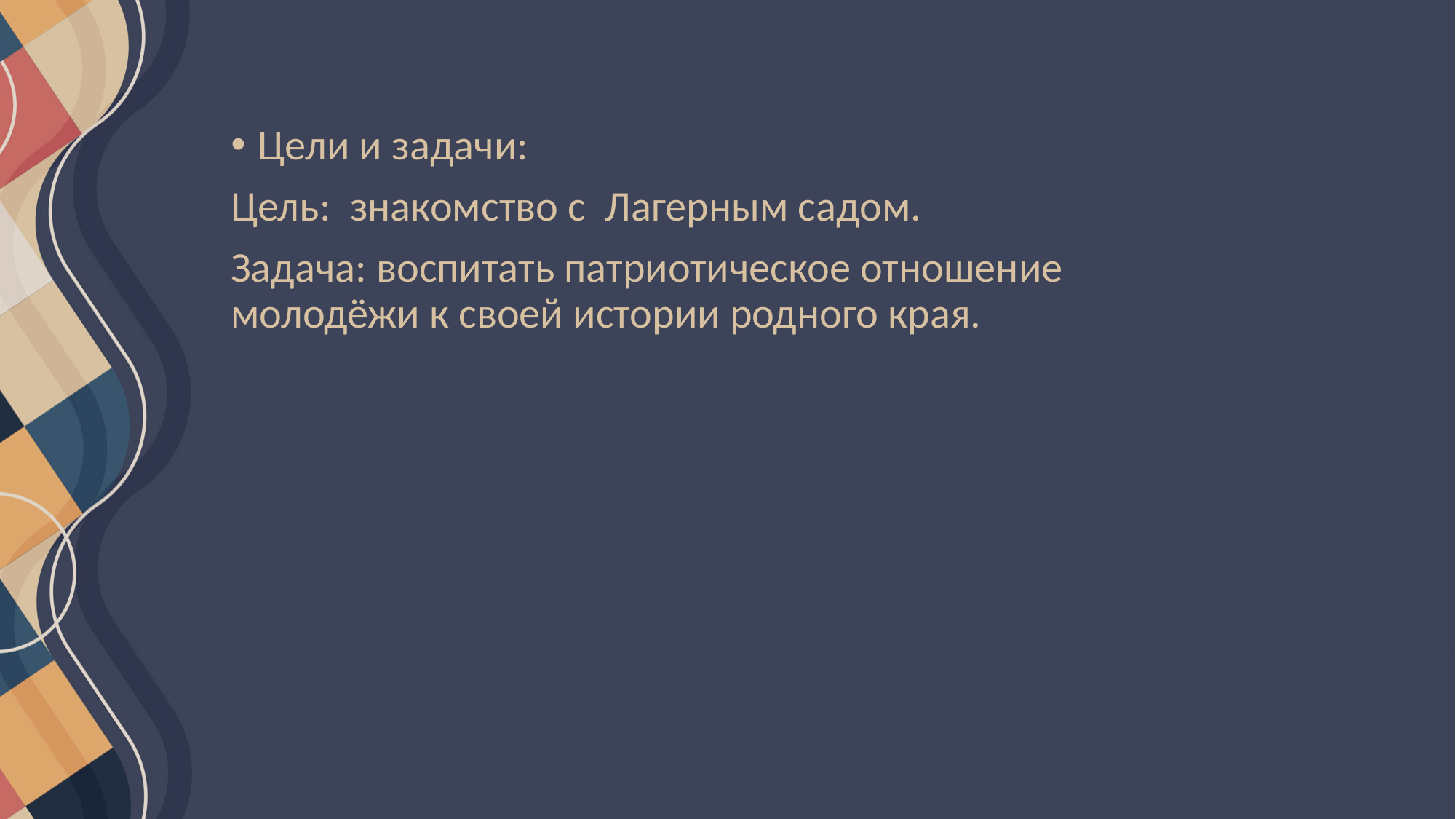

Цели и задачи:
Цель:  знакомство с  Лагерным садом.
Задача: воспитать патриотическое отношение молодёжи к своей истории родного края.